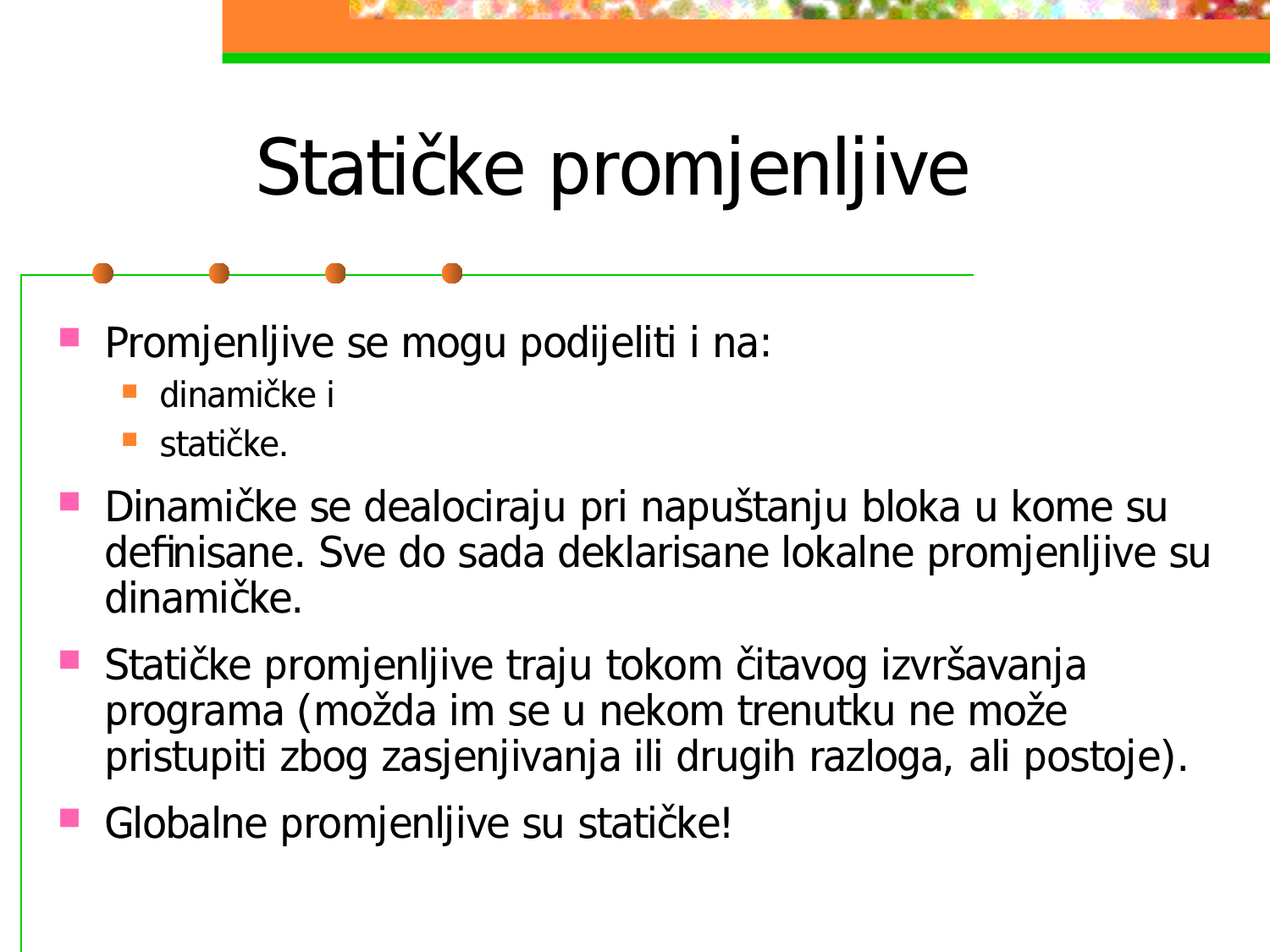

# Statičke promjenljive
Promjenljive se mogu podijeliti i na:
dinamičke i
statičke.
Dinamičke se dealociraju pri napuštanju bloka u kome su definisane. Sve do sada deklarisane lokalne promjenljive su dinamičke.
Statičke promjenljive traju tokom čitavog izvršavanja programa (možda im se u nekom trenutku ne može pristupiti zbog zasjenjivanja ili drugih razloga, ali postoje).
Globalne promjenljive su statičke!